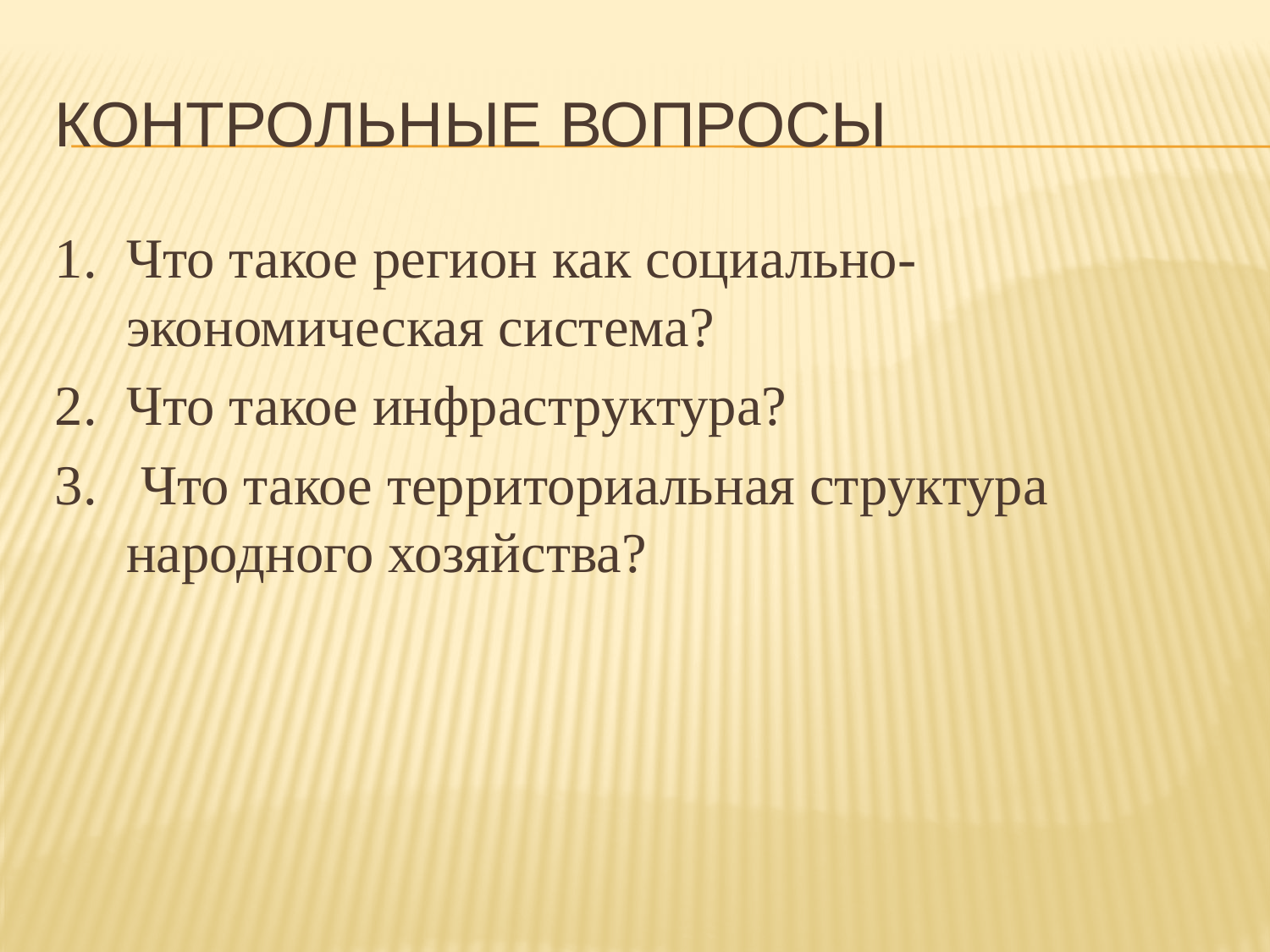

# Контрольные вопросы
Что такое регион как социально-экономическая система?
Что такое инфраструктура?
 Что такое территориальная структура народного хозяйства?